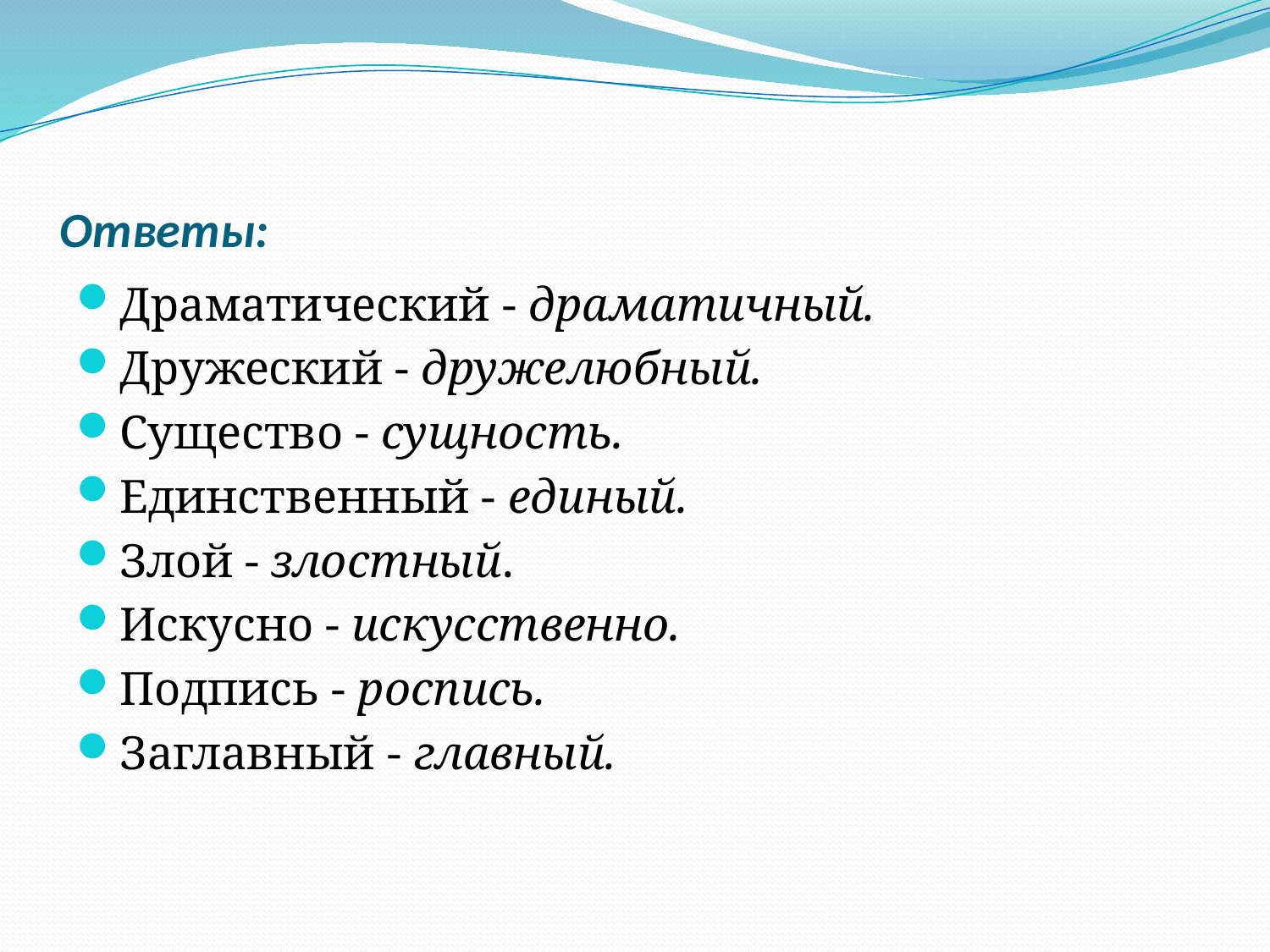

# Ответы:
Драматический - драматичный.
Дружеский - дружелюбный.
Существо - сущность.
Единственный - единый.
Злой - злостный.
Искусно - искусственно.
Подпись - роспись.
Заглавный - главный.